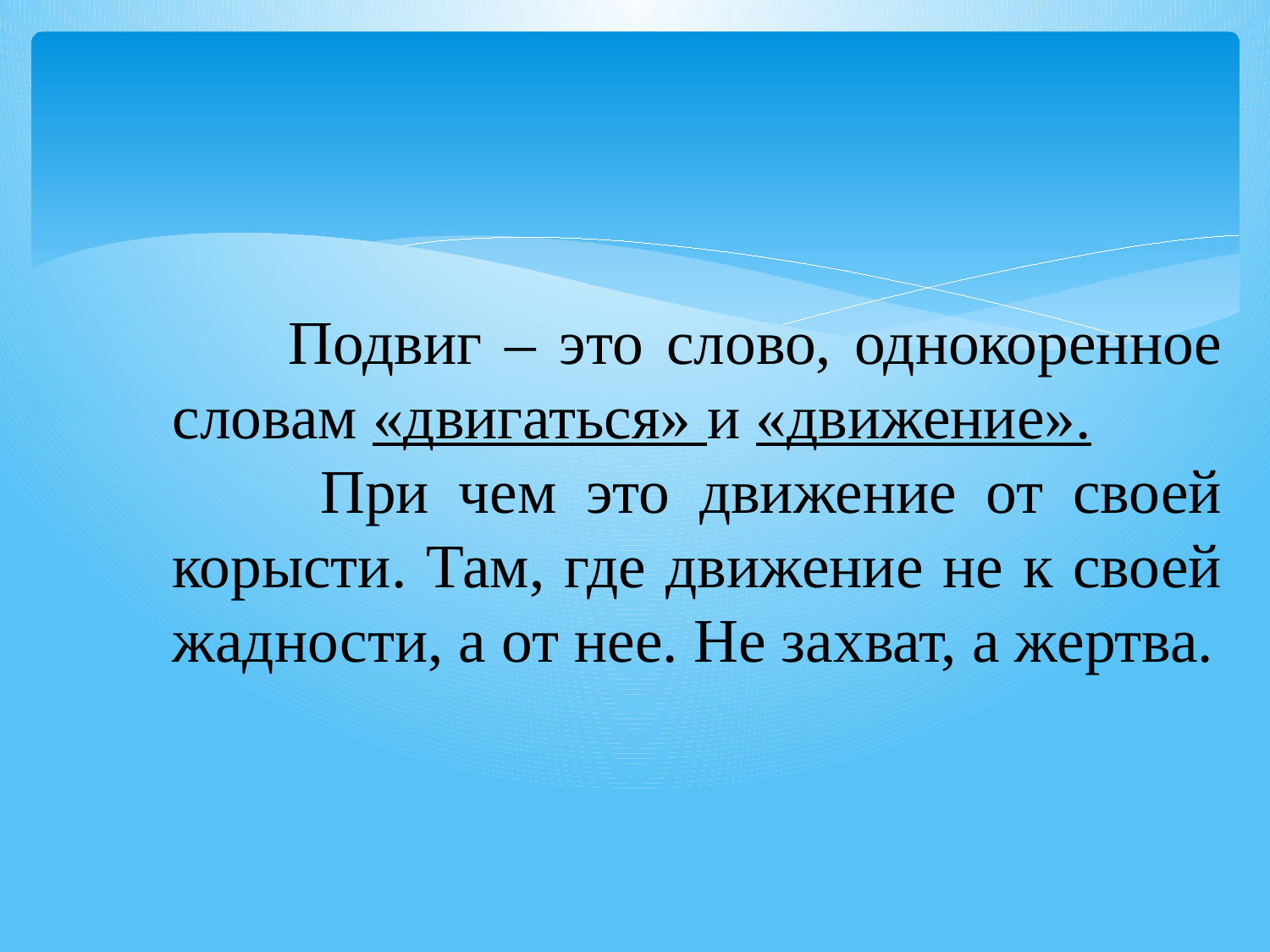

#
     Подвиг – это слово, однокоренное словам «двигаться» и «движение».
     При чем это движение от своей корысти. Там, где движение не к своей жадности, а от нее. Не захват, а жертва.